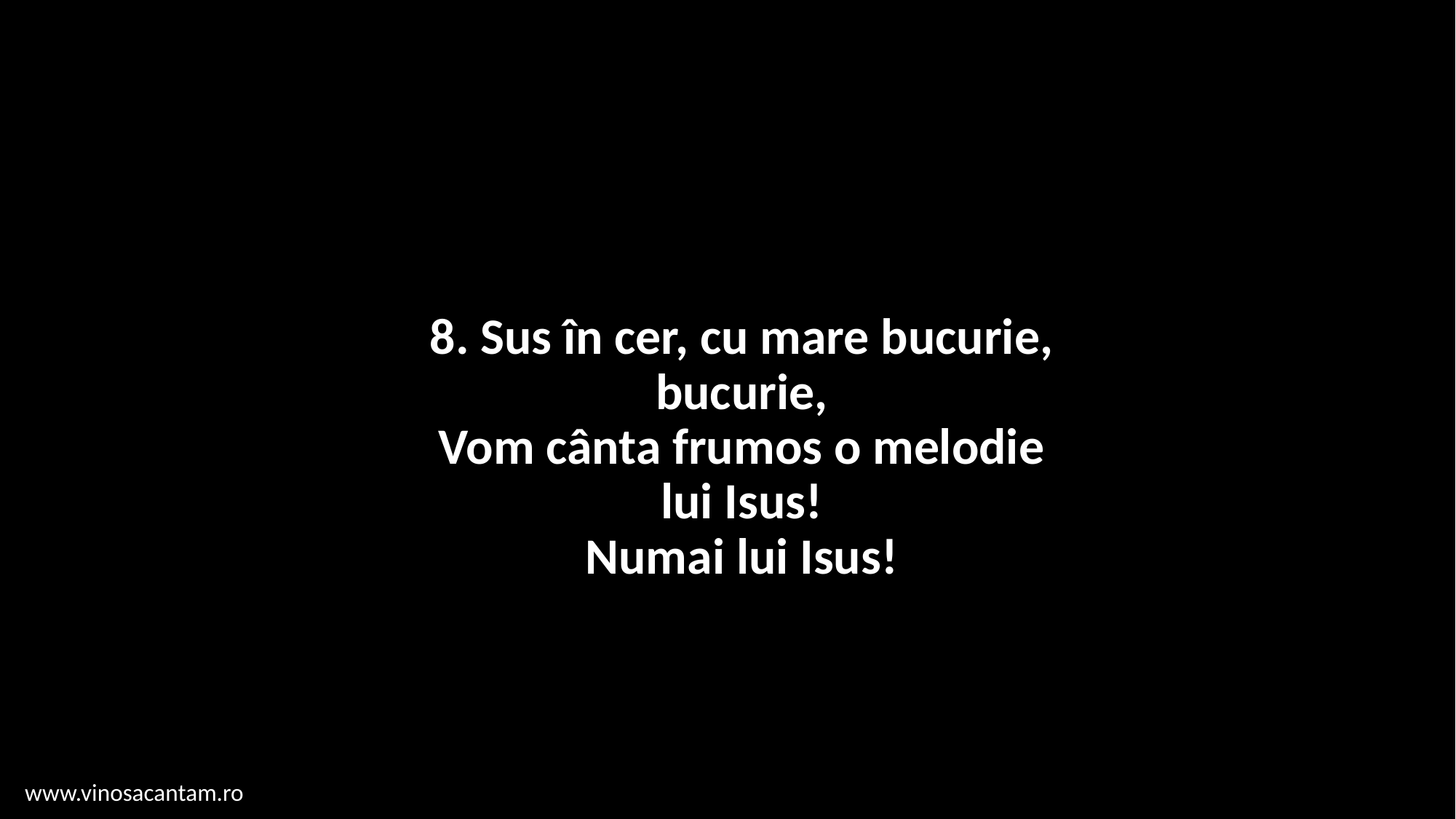

# 8. Sus în cer, cu mare bucurie, bucurie, Vom cânta frumos o melodie lui Isus! Numai lui Isus!
www.vinosacantam.ro